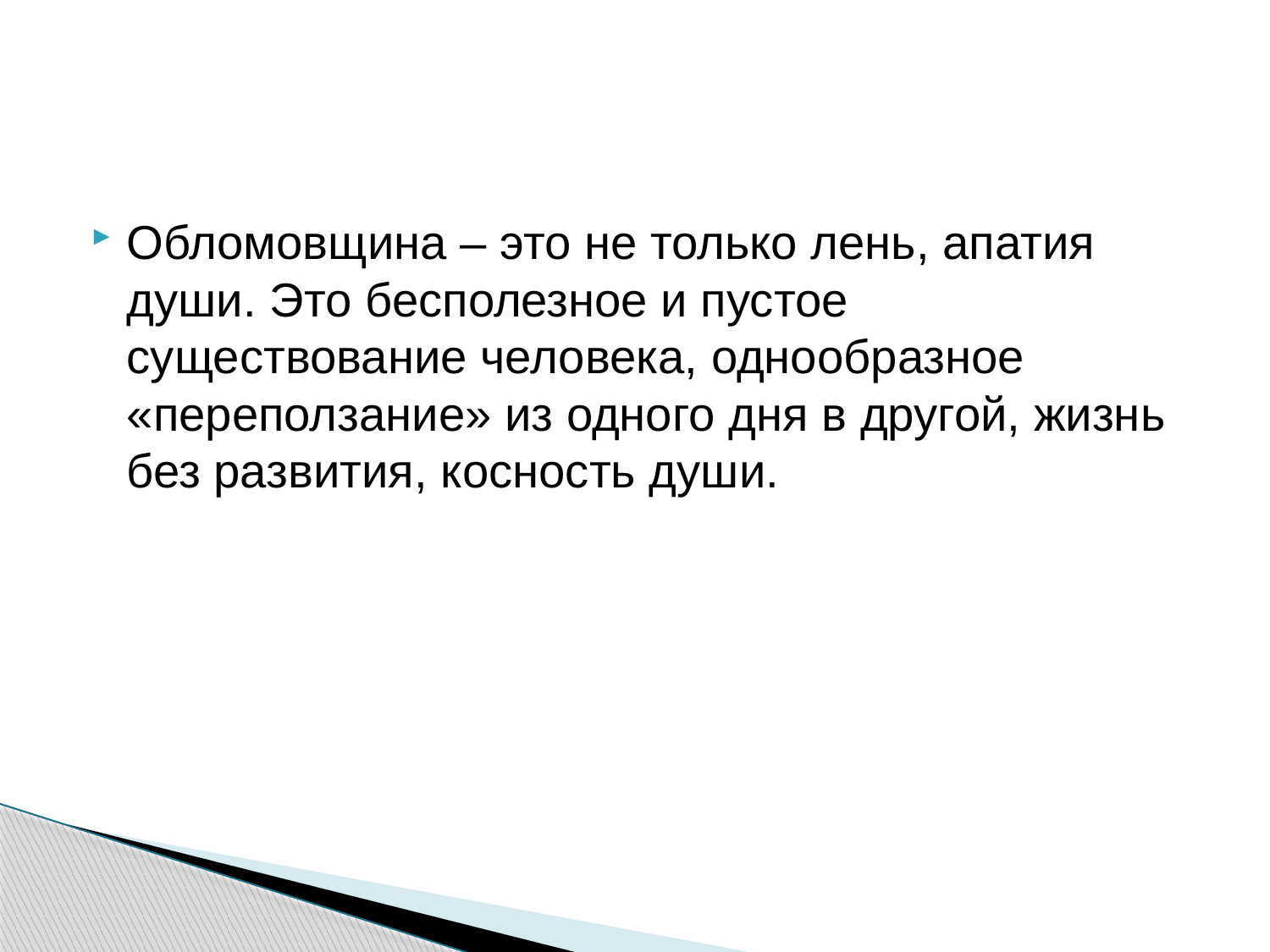

#
Обломовщина – это не только лень, апатия души. Это бесполезное и пустое существование человека, однообразное «переползание» из одного дня в другой, жизнь без развития, косность души.